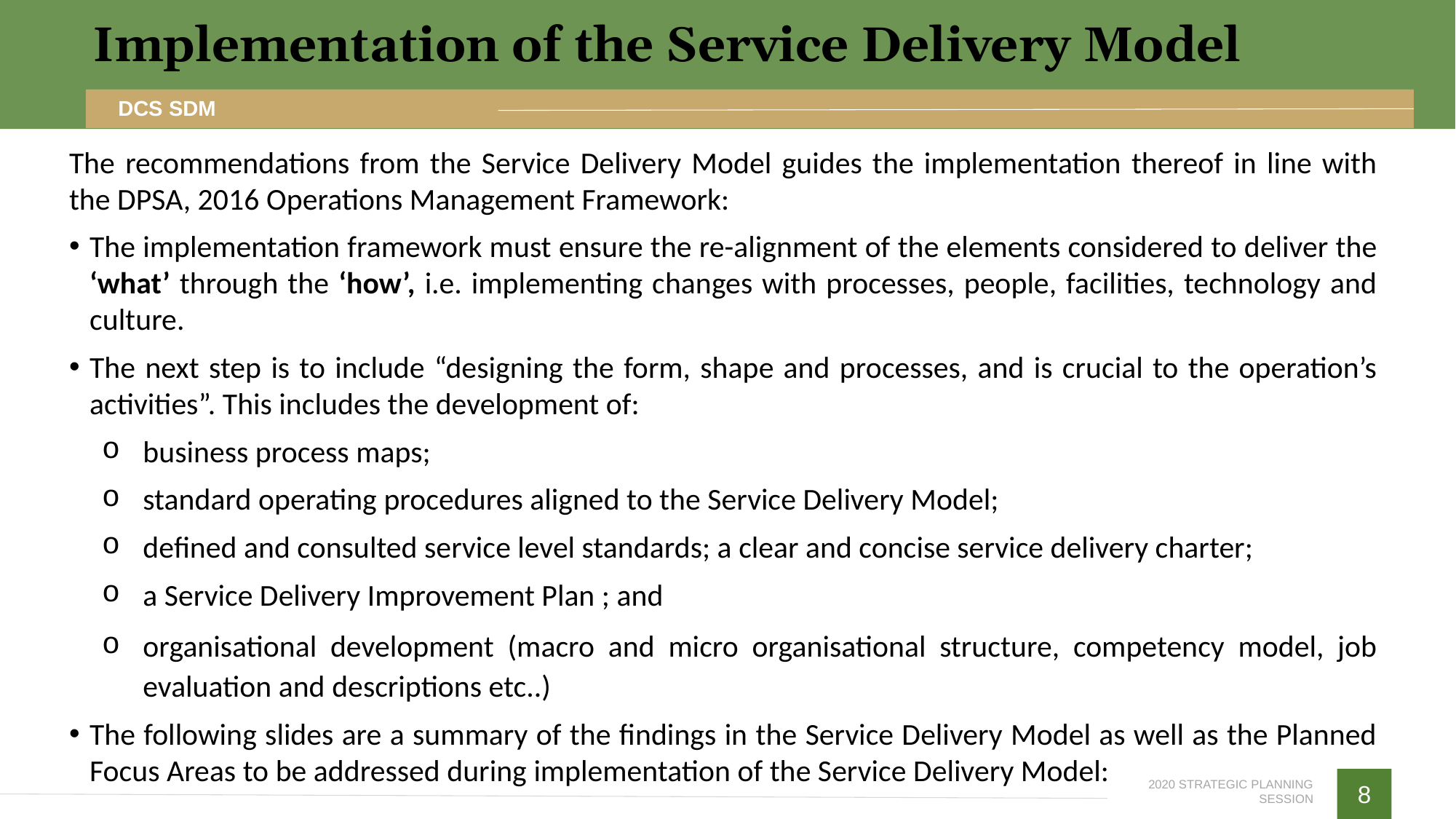

Implementation of the Service Delivery Model
DCS SDM
The recommendations from the Service Delivery Model guides the implementation thereof in line with the DPSA, 2016 Operations Management Framework:
The implementation framework must ensure the re-alignment of the elements considered to deliver the ‘what’ through the ‘how’, i.e. implementing changes with processes, people, facilities, technology and culture.
The next step is to include “designing the form, shape and processes, and is crucial to the operation’s activities”. This includes the development of:
business process maps;
standard operating procedures aligned to the Service Delivery Model;
defined and consulted service level standards; a clear and concise service delivery charter;
a Service Delivery Improvement Plan ; and
organisational development (macro and micro organisational structure, competency model, job evaluation and descriptions etc..)
The following slides are a summary of the findings in the Service Delivery Model as well as the Planned Focus Areas to be addressed during implementation of the Service Delivery Model: